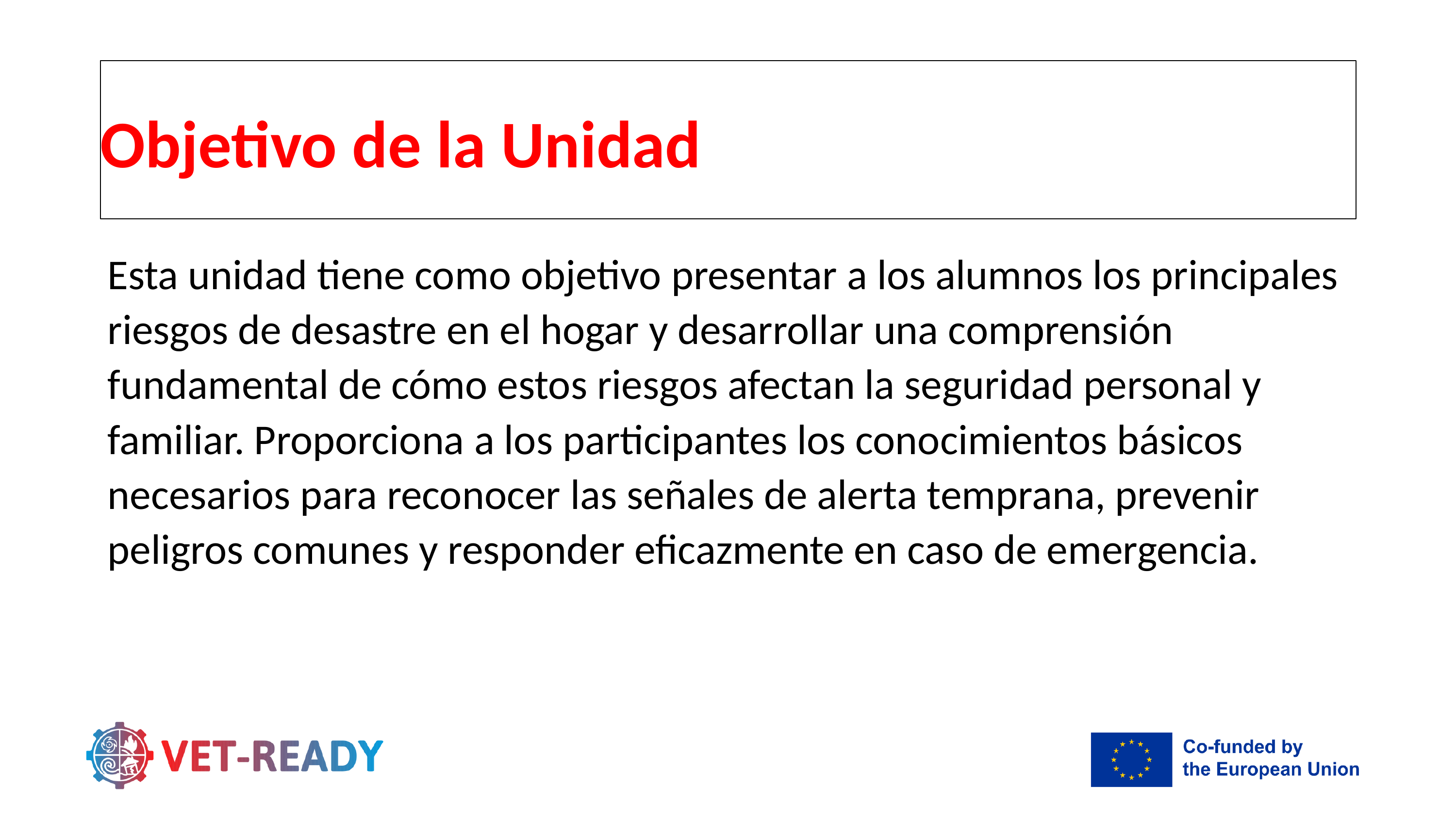

Objetivo de la Unidad
Esta unidad tiene como objetivo presentar a los alumnos los principales riesgos de desastre en el hogar y desarrollar una comprensión fundamental de cómo estos riesgos afectan la seguridad personal y familiar. Proporciona a los participantes los conocimientos básicos necesarios para reconocer las señales de alerta temprana, prevenir peligros comunes y responder eficazmente en caso de emergencia.